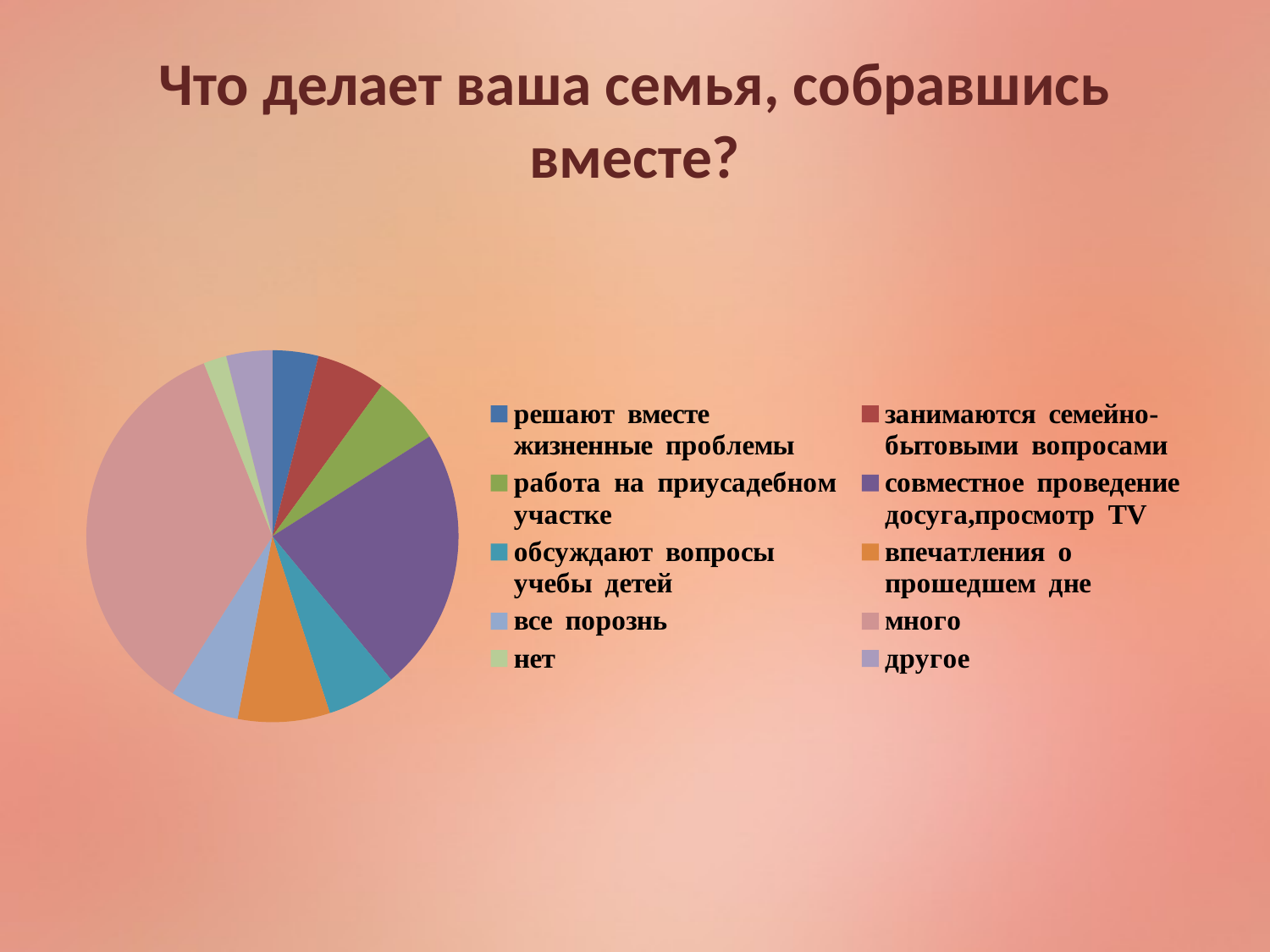

# Что делает ваша семья, собравшись вместе?

### Chart

| Category | Столбец1 |
|---|---|
| решают  вместе  жизненные  проблемы | 0.04000000000000002 |
| занимаются  семейно-бытовыми  вопросами | 0.06000000000000003 |
| работа  на  приусадебном  участке | 0.06000000000000003 |
| совместное  проведение  досуга,просмотр  TV | 0.23 |
| обсуждают  вопросы  учебы  детей | 0.06000000000000003 |
| впечатления  о  прошедшем  дне | 0.08000000000000004 |
| все  порознь | 0.06000000000000003 |
| много | 0.3500000000000003 |
| нет | 0.02000000000000001 |
| другое | 0.04000000000000002 |